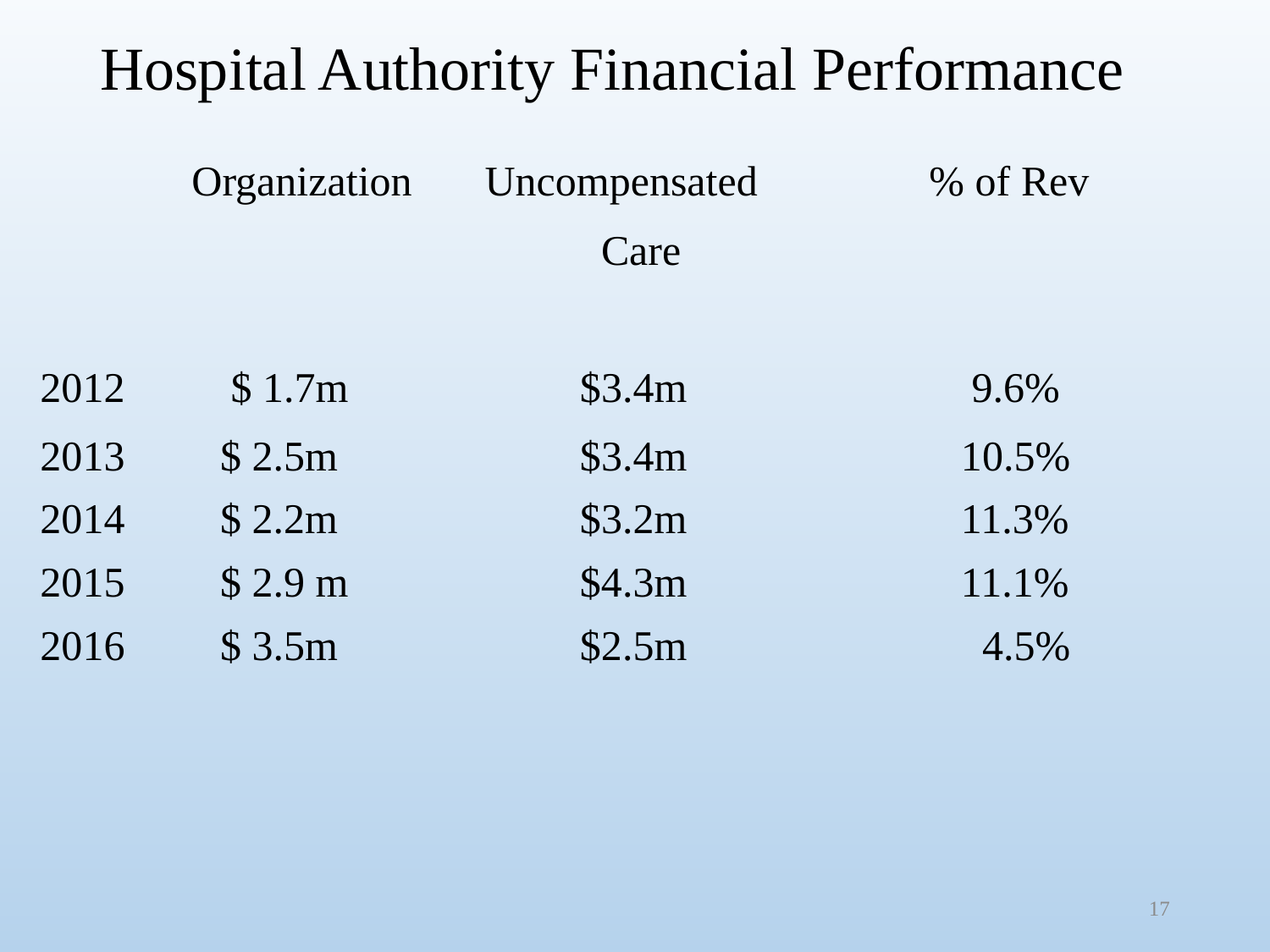

# Hospital Authority Financial Performance
	  Organization	      Uncompensated       	% of Rev
				     Care

2012	      $ 1.7m		   $3.4m	   	    9.6%
2013	     $ 2.5m	 	   $3.4m 	   	   10.5%
2014	     $ 2.2m	 	   $3.2m	   	   11.3%
2015	     $ 2.9 m		   $4.3m	     	   11.1%
2016	     $ 3.5m	 	   $2.5m	       	     4.5%

17